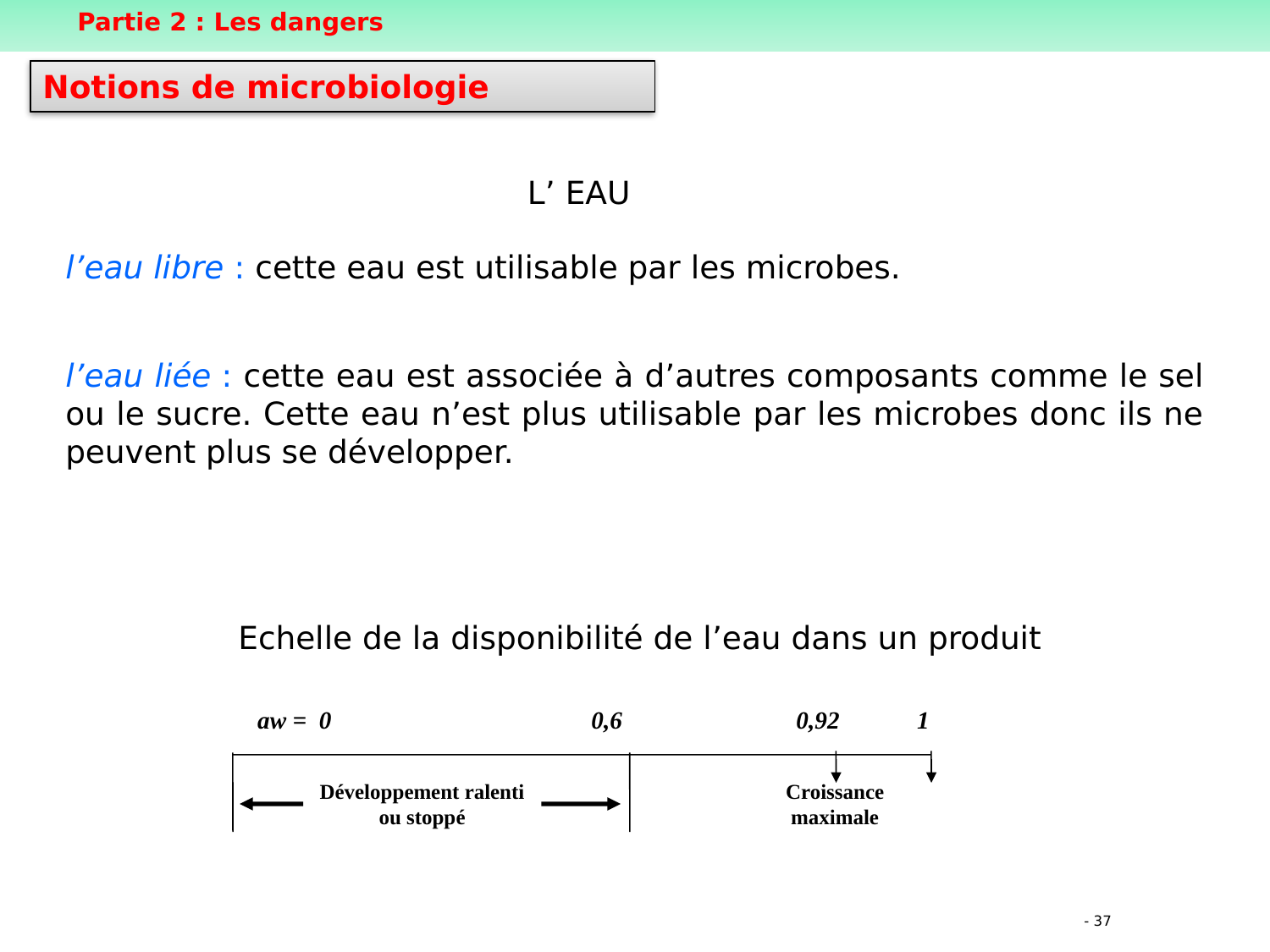

Partie 2 : Les dangers
Notions de microbiologie
L’ EAU
l’eau libre : cette eau est utilisable par les microbes.

l’eau liée : cette eau est associée à d’autres composants comme le sel ou le sucre. Cette eau n’est plus utilisable par les microbes donc ils ne peuvent plus se développer.

Echelle de la disponibilité de l’eau dans un produit
aw =  0		             0,6		     0,92	    1

Développement ralenti ou stoppé

Croissance
maximale